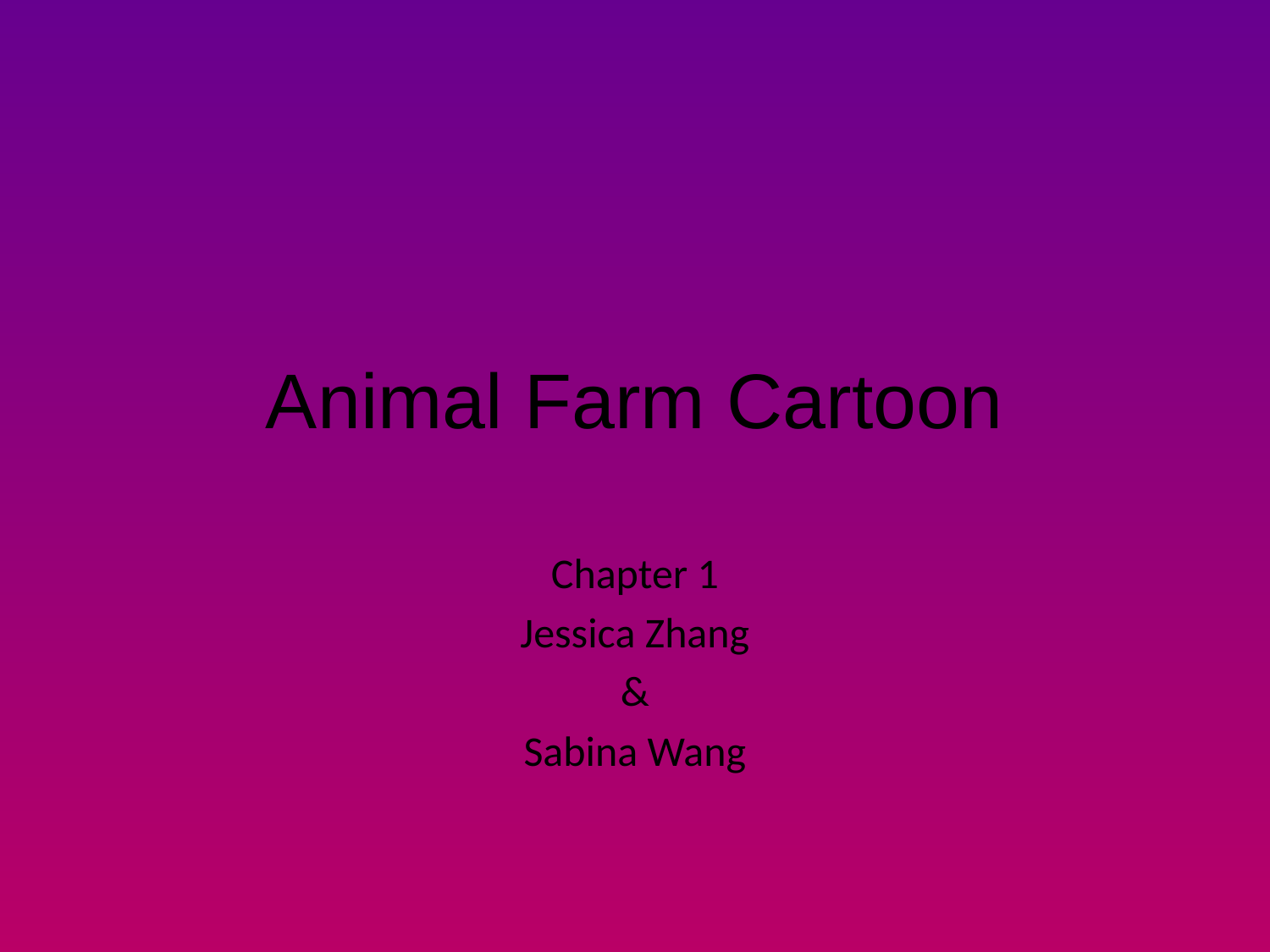

# Animal Farm Cartoon
Chapter 1
Jessica Zhang
&
Sabina Wang